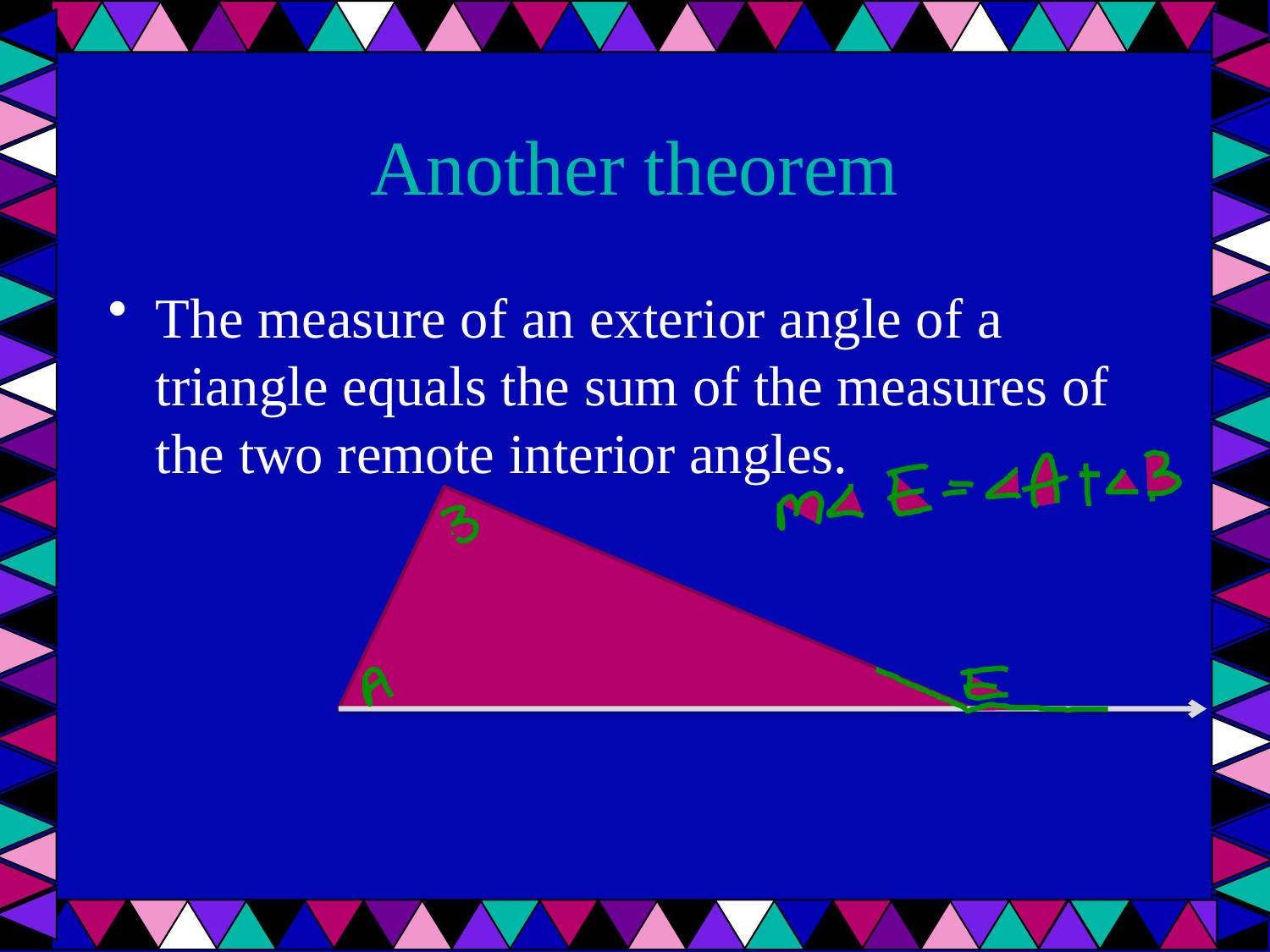

# Another theorem
The measure of an exterior angle of a triangle equals the sum of the measures of the two remote interior angles.